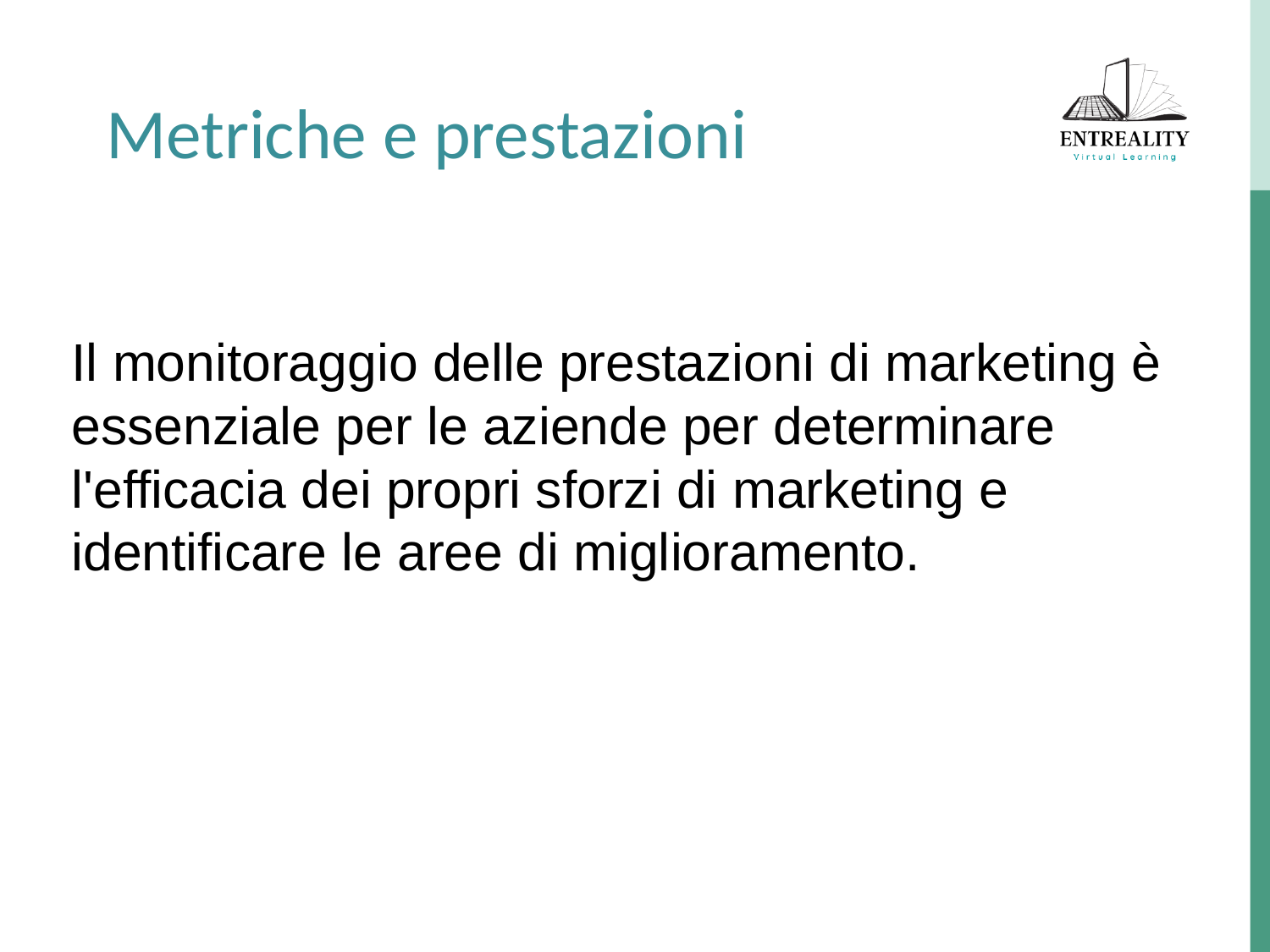

Metriche e prestazioni

Il monitoraggio delle prestazioni di marketing è essenziale per le aziende per determinare l'efficacia dei propri sforzi di marketing e identificare le aree di miglioramento.